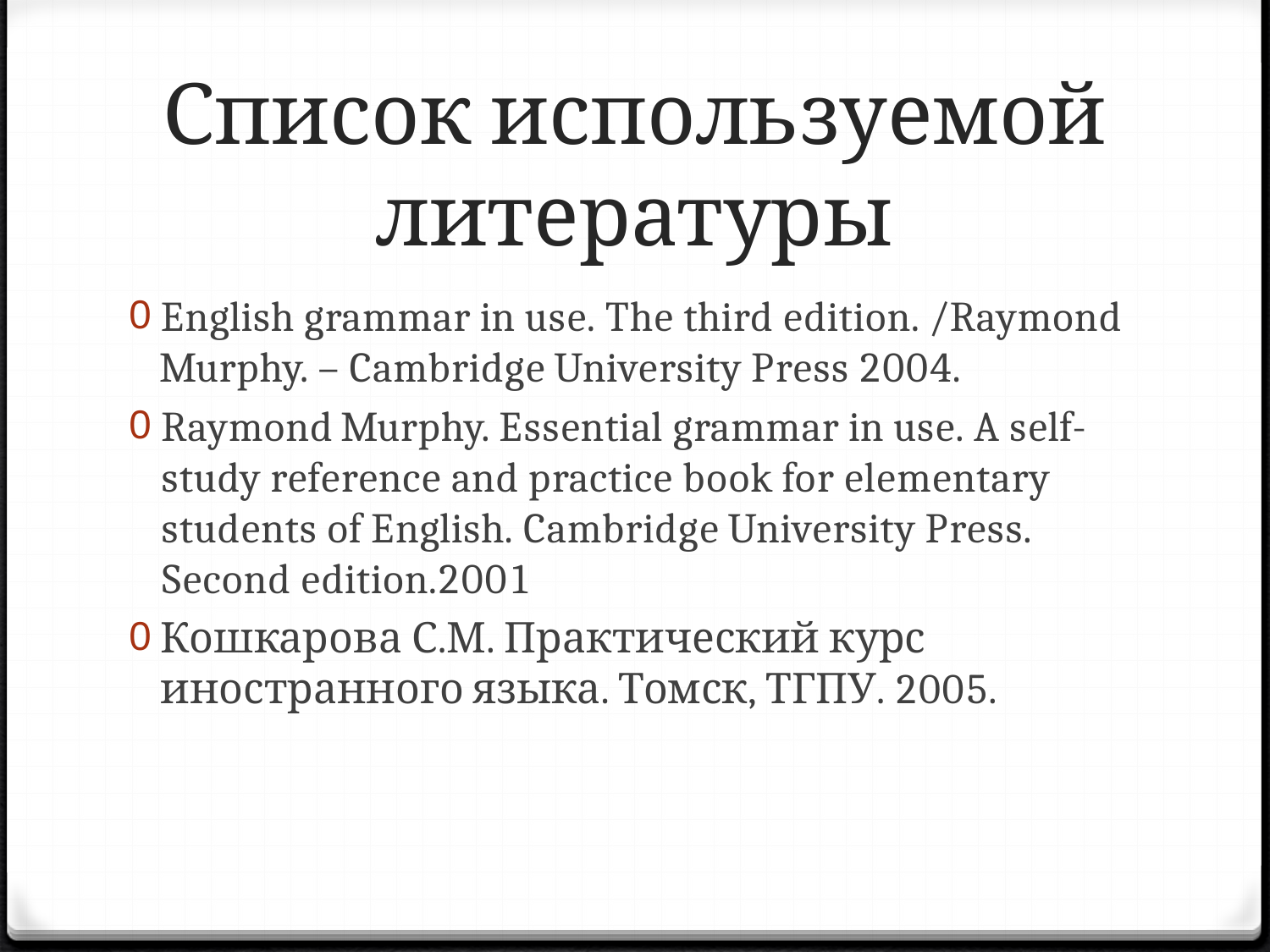

# Список используемой литературы
English grammar in use. The third edition. /Raymond Murphy. – Cambridge University Press 2004.
Raymond Murphy. Essential grammar in use. A self-study reference and practice book for elementary students of English. Cambridge University Press. Second edition.2001
Кошкарова С.М. Практический курс иностранного языка. Томск, ТГПУ. 2005.